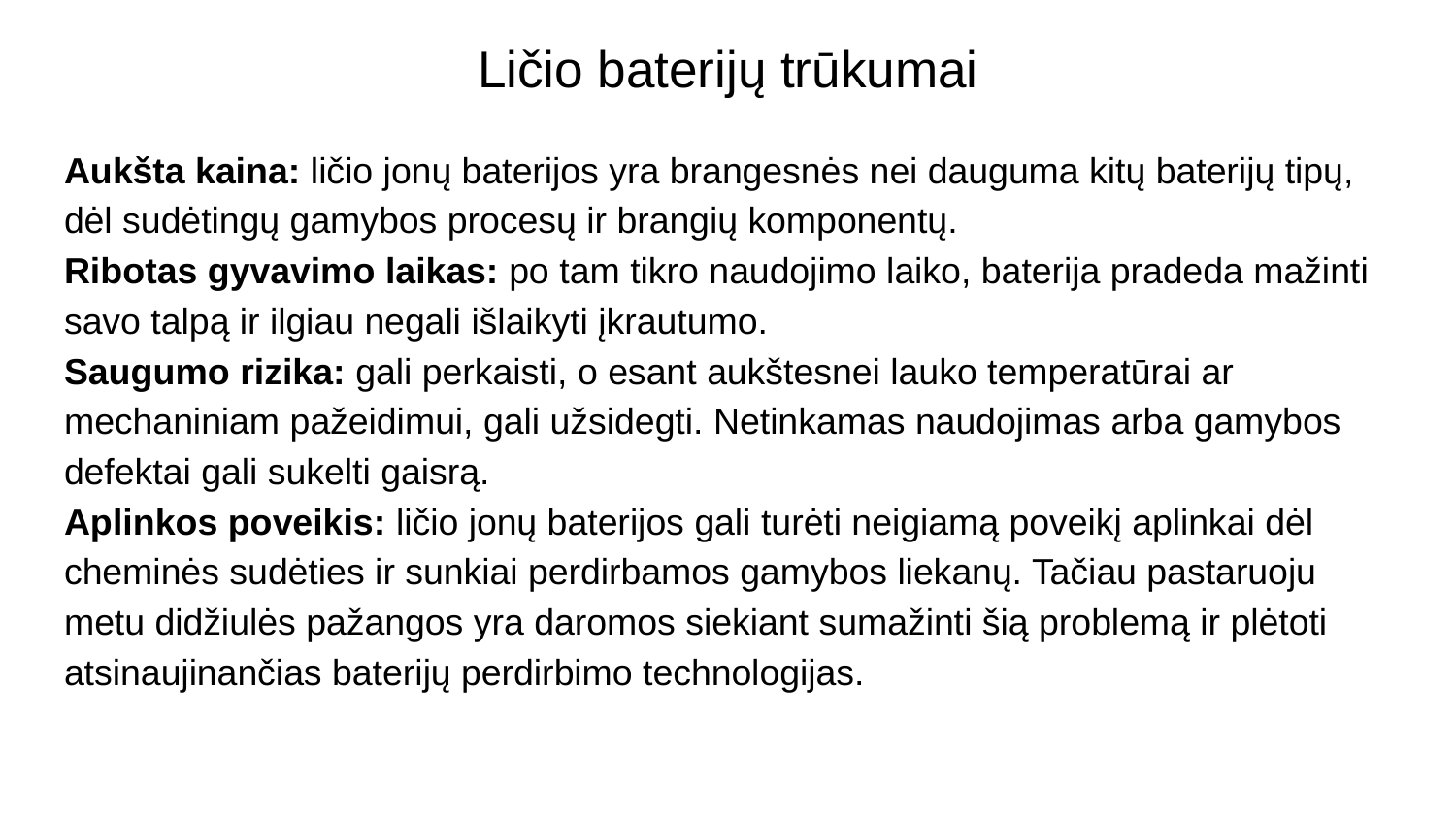

# Ličio baterijų trūkumai
Aukšta kaina: ličio jonų baterijos yra brangesnės nei dauguma kitų baterijų tipų, dėl sudėtingų gamybos procesų ir brangių komponentų.
Ribotas gyvavimo laikas: po tam tikro naudojimo laiko, baterija pradeda mažinti savo talpą ir ilgiau negali išlaikyti įkrautumo.
Saugumo rizika: gali perkaisti, o esant aukštesnei lauko temperatūrai ar mechaniniam pažeidimui, gali užsidegti. Netinkamas naudojimas arba gamybos defektai gali sukelti gaisrą.
Aplinkos poveikis: ličio jonų baterijos gali turėti neigiamą poveikį aplinkai dėl cheminės sudėties ir sunkiai perdirbamos gamybos liekanų. Tačiau pastaruoju metu didžiulės pažangos yra daromos siekiant sumažinti šią problemą ir plėtoti atsinaujinančias baterijų perdirbimo technologijas.